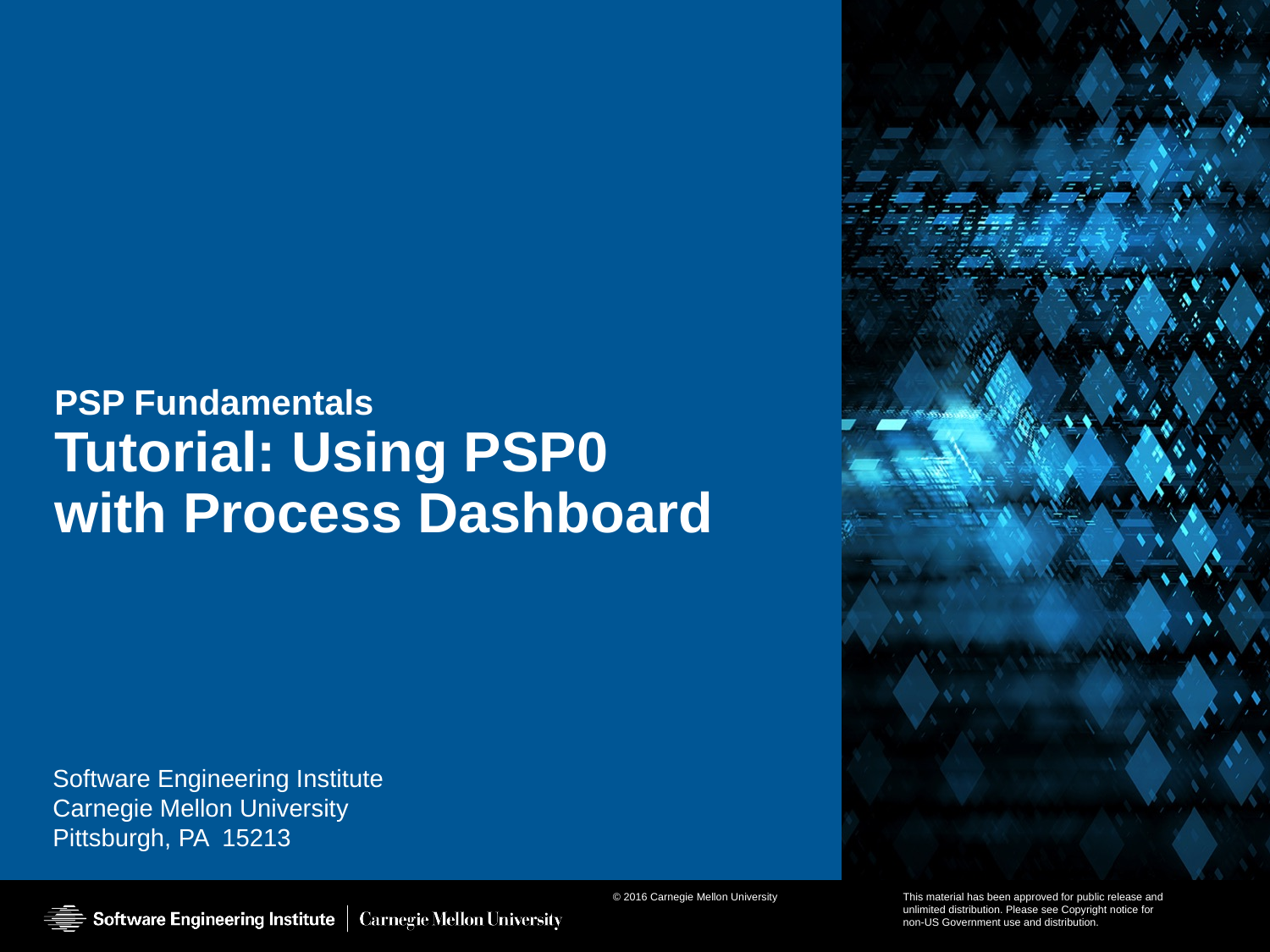

# PSP Fundamentals Tutorial: Using PSP0 with Process Dashboard